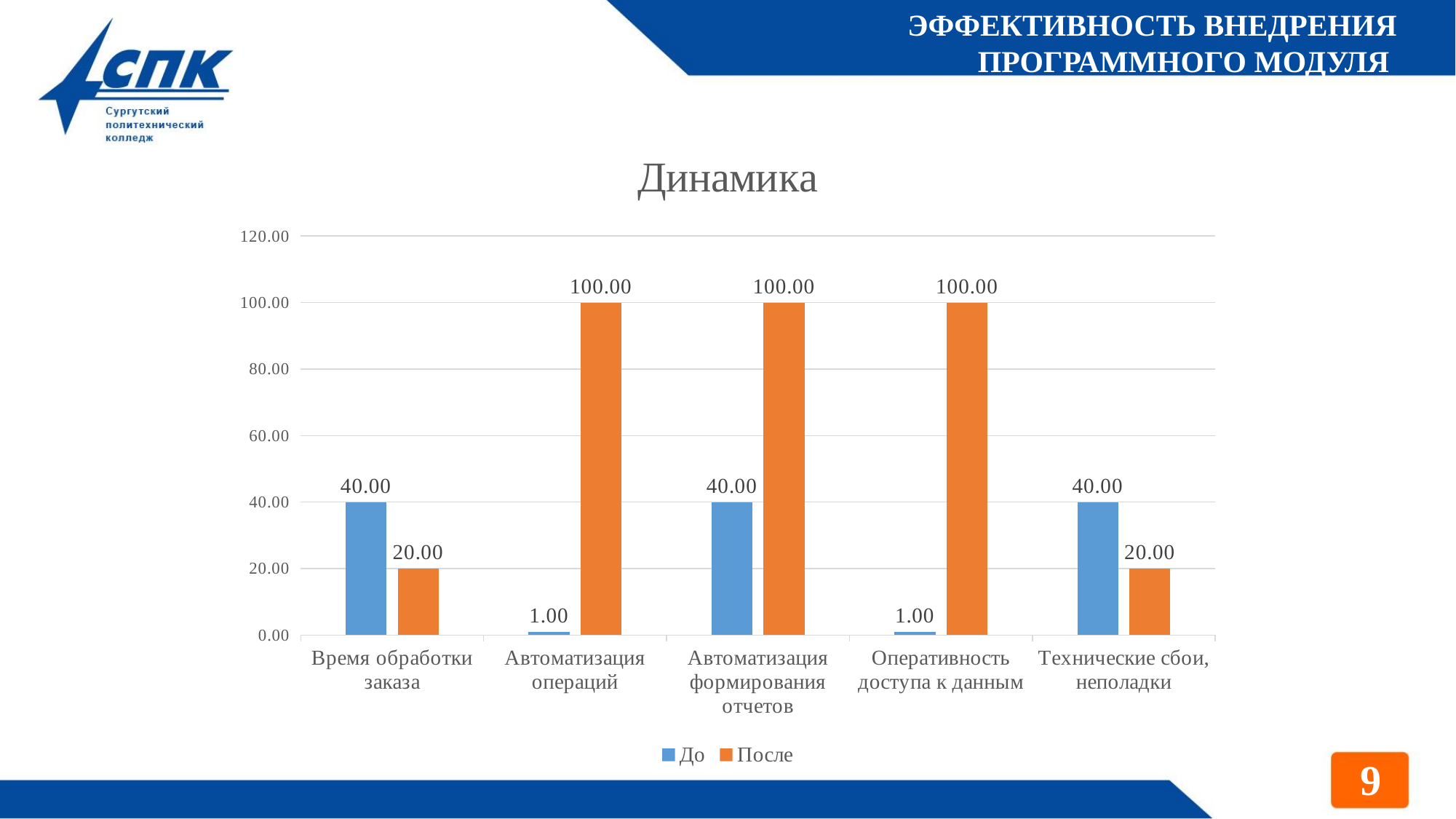

ЭФФЕКТИВНОСТЬ ВНЕДРЕНИЯ ПРОГРАММНОГО МОДУЛЯ

### Chart: Динамика

| Category | До | После |
|---|---|---|
| Время обработки заказа | 40.0 | 20.0 |
| Автоматизация операций | 1.0 | 100.0 |
| Автоматизация формирования отчетов | 40.0 | 100.0 |
| Оперативность доступа к данным | 1.0 | 100.0 |
| Технические сбои, неполадки | 40.0 | 20.0 |
9